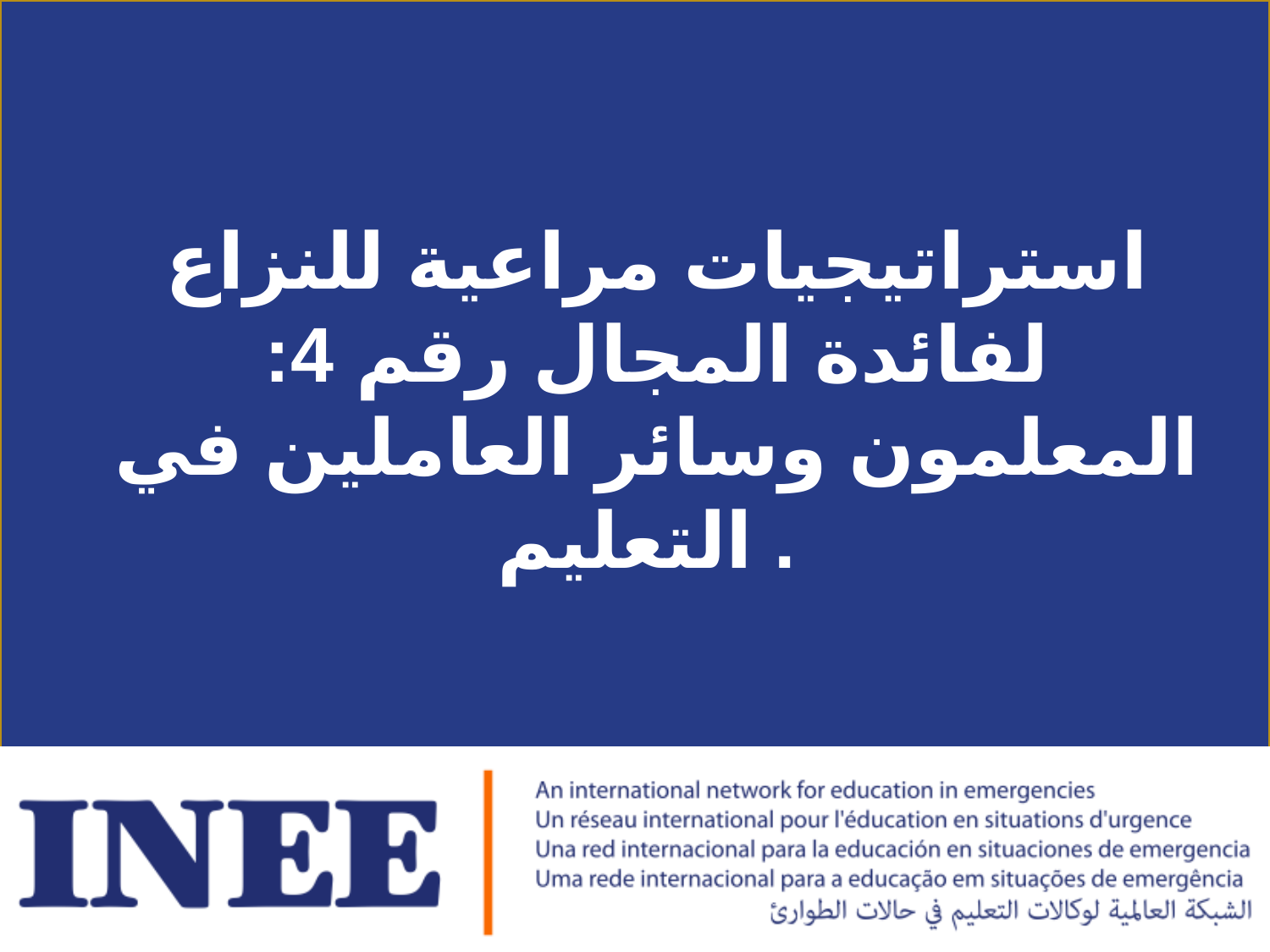

# استراتيجيات مراعية للنزاع لفائدة المجال رقم 4: المعلمون وسائر العاملين في التعليم .